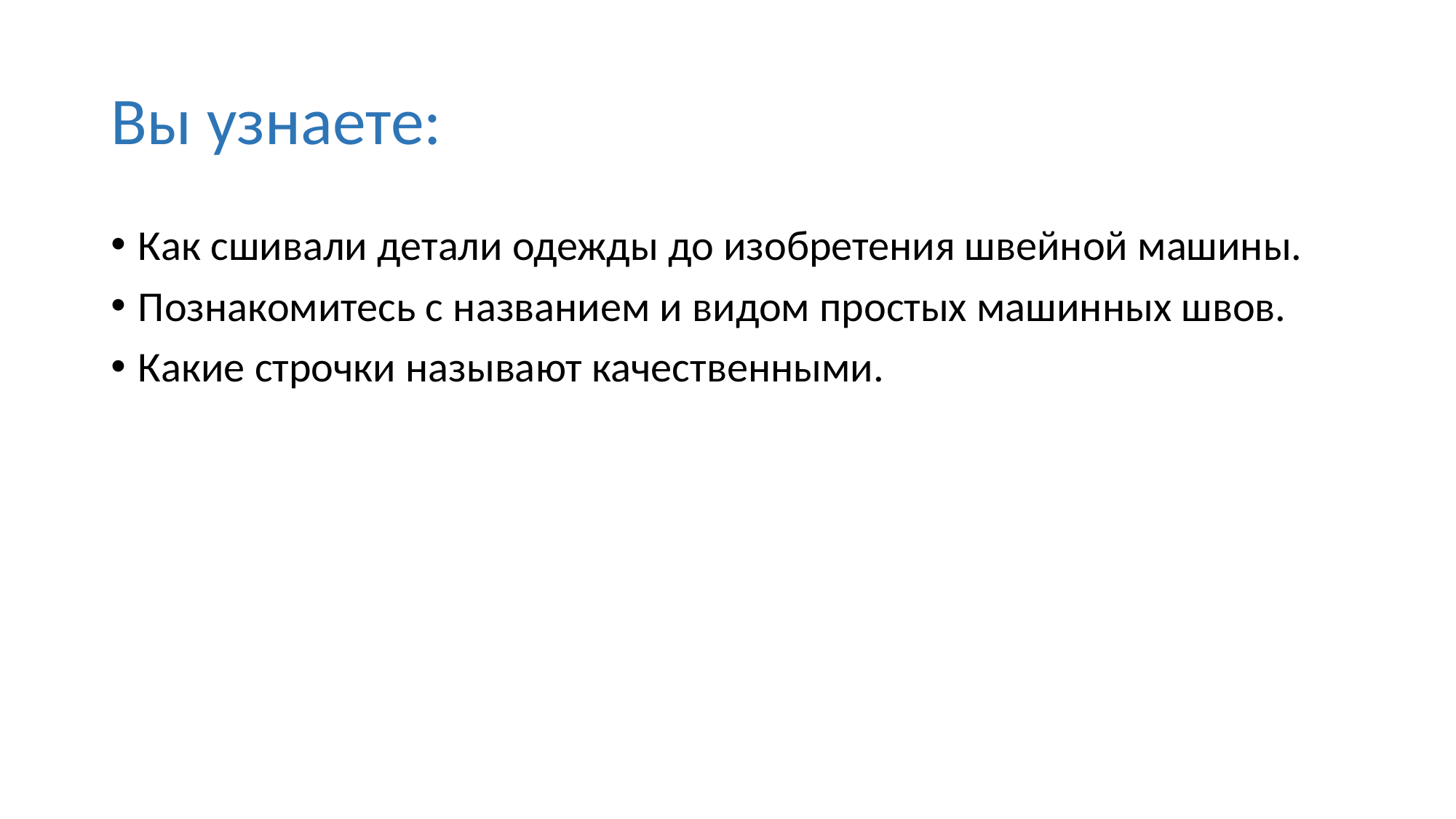

# Вы узнаете:
Как сшивали детали одежды до изобретения швейной машины.
Познакомитесь с названием и видом простых машинных швов.
Какие строчки называют качественными.